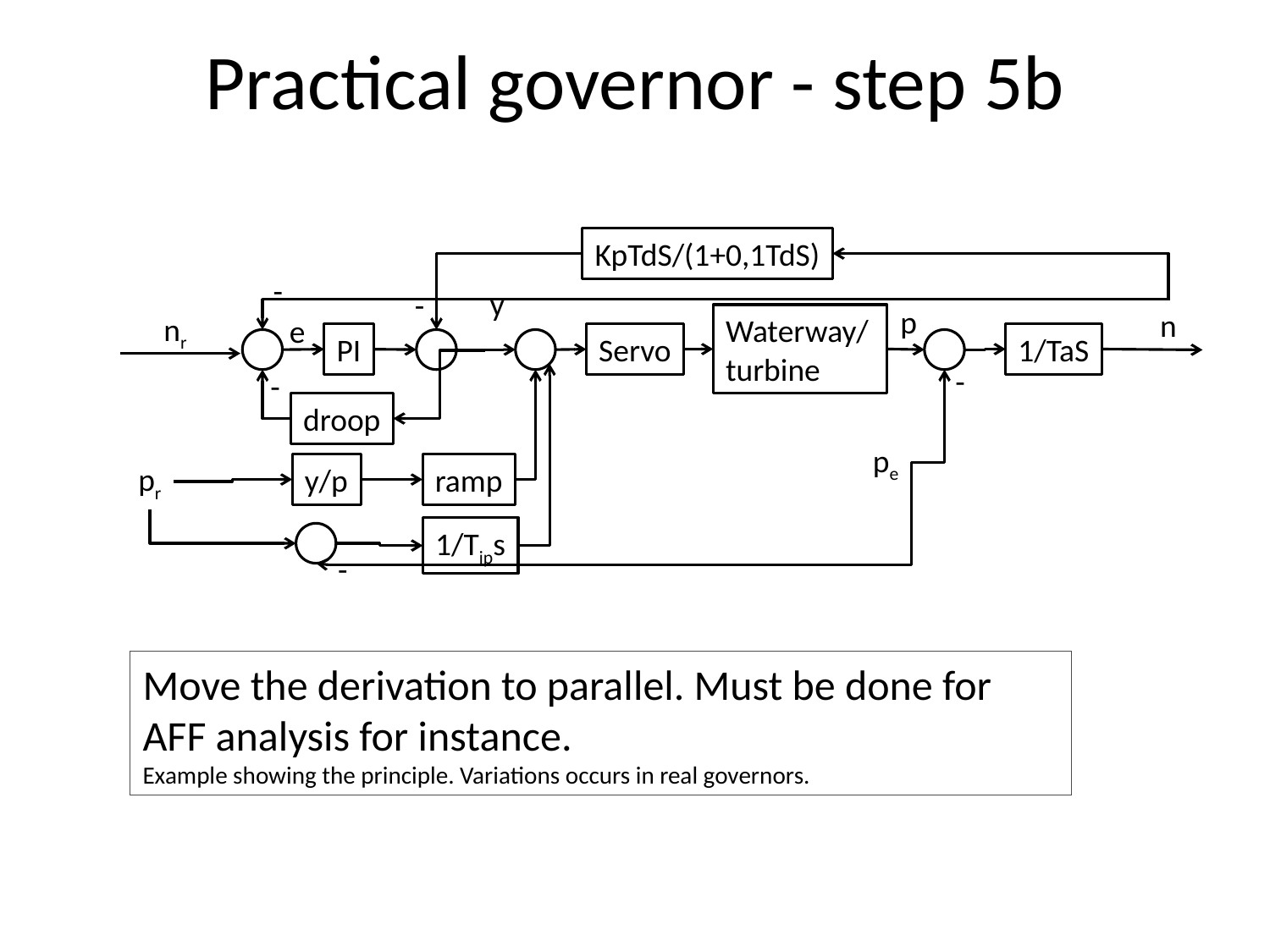

Practical governor - step 5b
KpTdS/(1+0,1TdS)
-
y
-
p
n
nr
Waterway/
turbine
e
1/TaS
PI
Servo

-
-
droop
pe
pr
ramp
y/p
1/Tips

-
Move the derivation to parallel. Must be done for AFF analysis for instance.
Example showing the principle. Variations occurs in real governors.